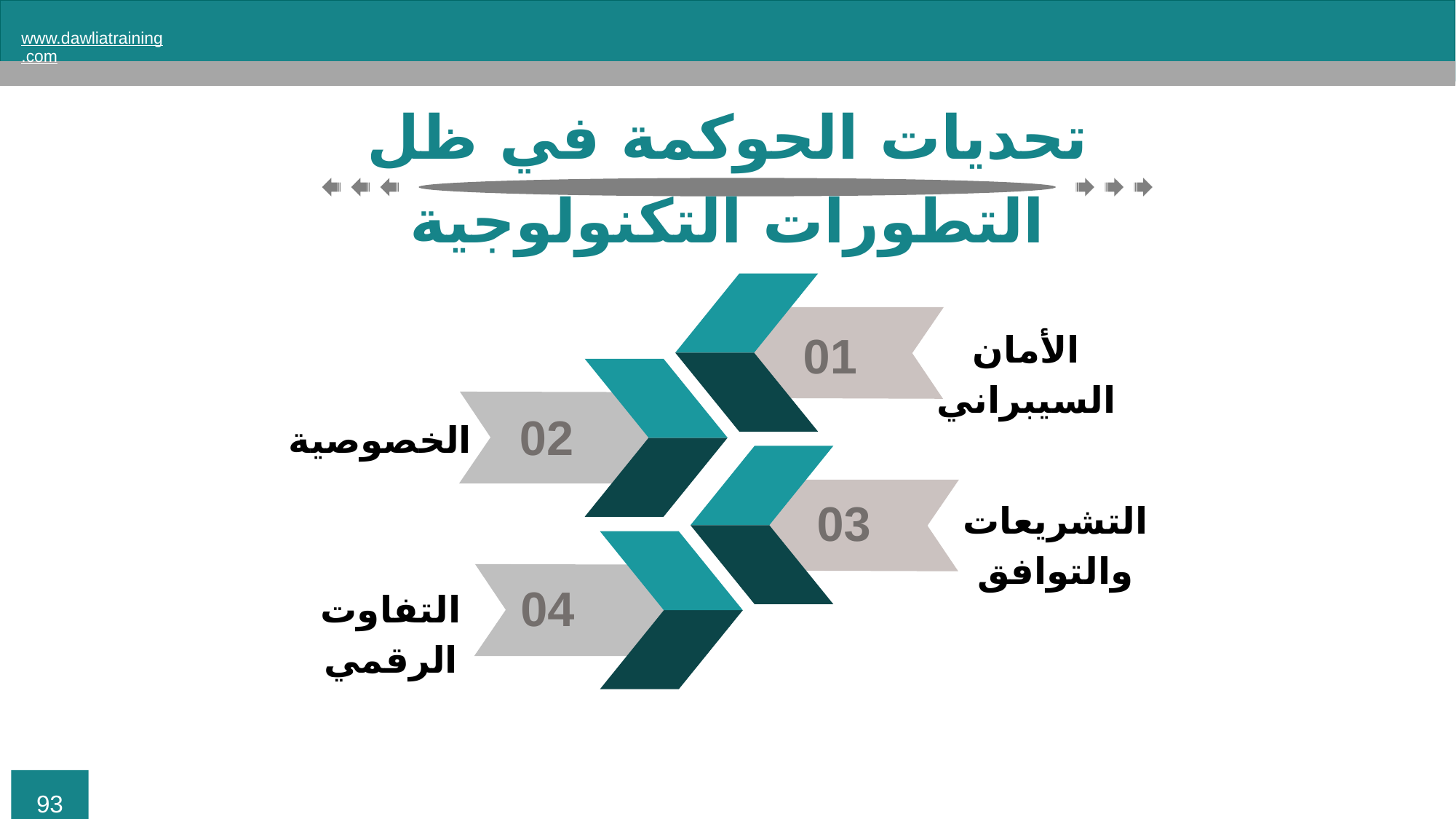

www.dawliatraining.com
تحديات الحوكمة في ظل التطورات التكنولوجية

01

الأمان السيبراني

02

الخصوصية

03

التشريعات والتوافق

04

التفاوت الرقمي